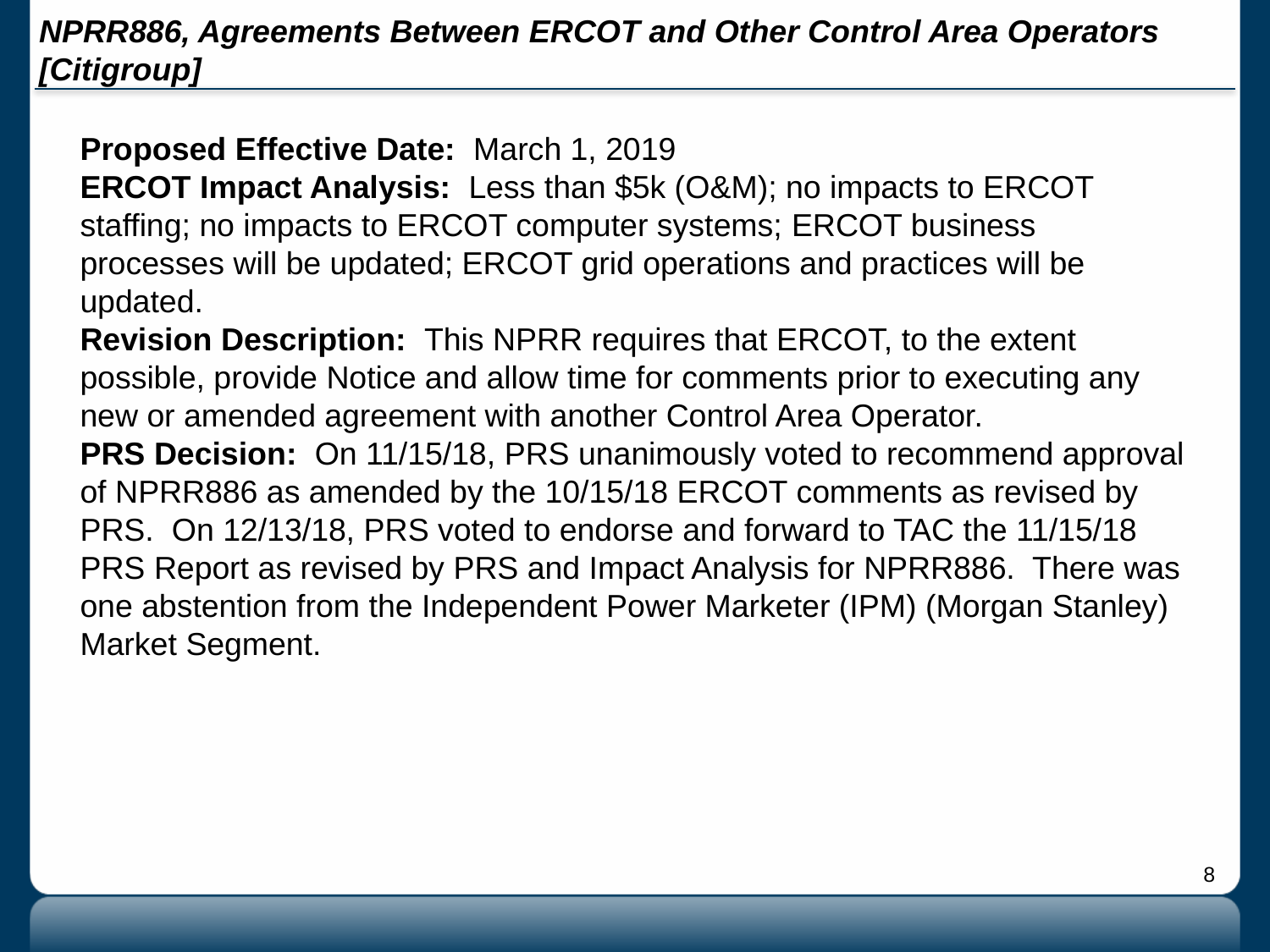

# NPRR886, Agreements Between ERCOT and Other Control Area Operators [Citigroup]
Proposed Effective Date:  March 1, 2019
ERCOT Impact Analysis:  Less than $5k (O&M); no impacts to ERCOT staffing; no impacts to ERCOT computer systems; ERCOT business processes will be updated; ERCOT grid operations and practices will be updated.
Revision Description:  This NPRR requires that ERCOT, to the extent possible, provide Notice and allow time for comments prior to executing any new or amended agreement with another Control Area Operator.
PRS Decision:  On 11/15/18, PRS unanimously voted to recommend approval of NPRR886 as amended by the 10/15/18 ERCOT comments as revised by PRS.  On 12/13/18, PRS voted to endorse and forward to TAC the 11/15/18 PRS Report as revised by PRS and Impact Analysis for NPRR886.  There was one abstention from the Independent Power Marketer (IPM) (Morgan Stanley) Market Segment.